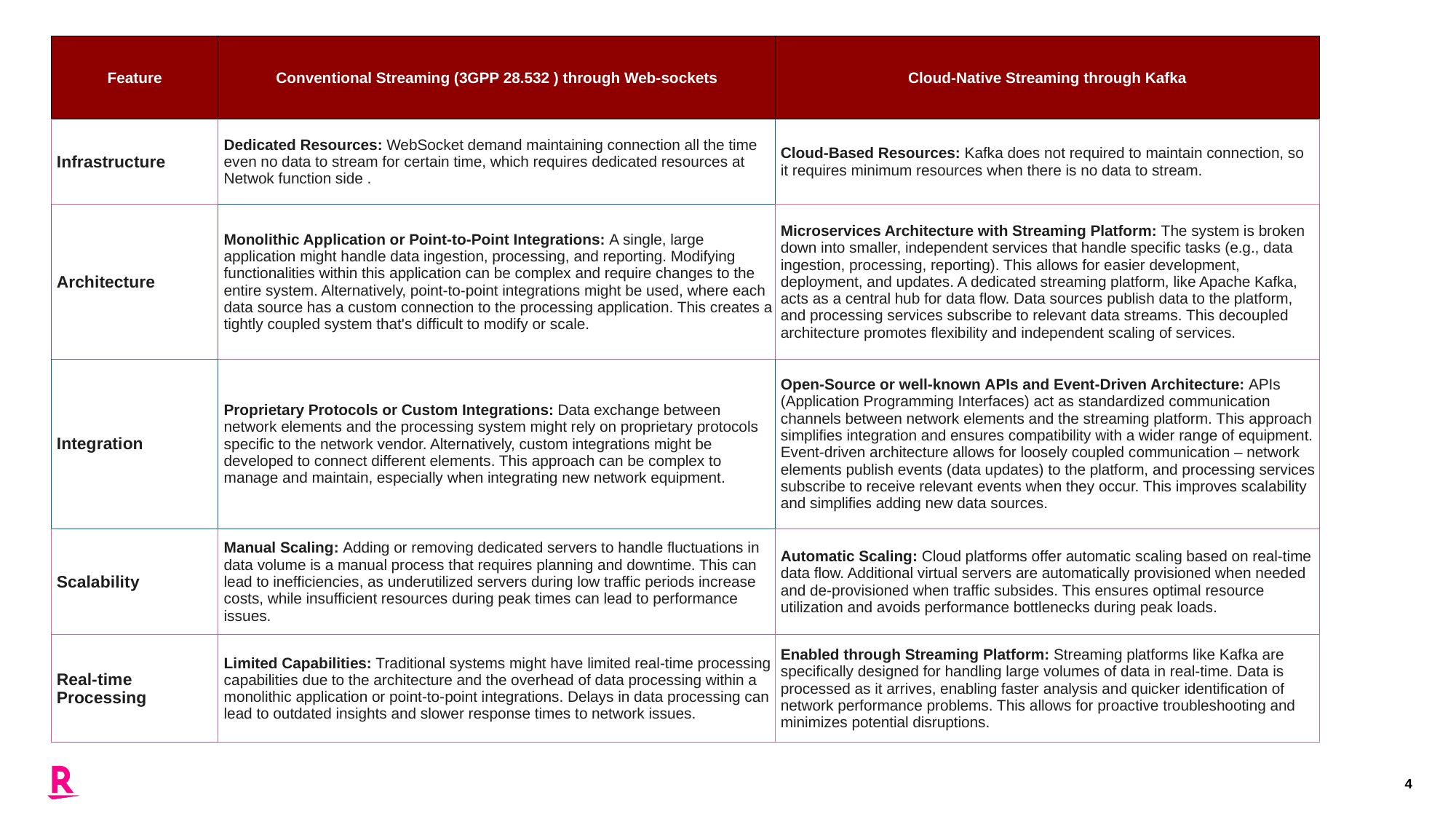

| Feature | Conventional Streaming (3GPP 28.532 ) through Web-sockets | Cloud-Native Streaming through Kafka |
| --- | --- | --- |
| Infrastructure | Dedicated Resources: WebSocket demand maintaining connection all the time even no data to stream for certain time, which requires dedicated resources at Netwok function side . | Cloud-Based Resources: Kafka does not required to maintain connection, so it requires minimum resources when there is no data to stream. |
| Architecture | Monolithic Application or Point-to-Point Integrations: A single, large application might handle data ingestion, processing, and reporting. Modifying functionalities within this application can be complex and require changes to the entire system. Alternatively, point-to-point integrations might be used, where each data source has a custom connection to the processing application. This creates a tightly coupled system that's difficult to modify or scale. | Microservices Architecture with Streaming Platform: The system is broken down into smaller, independent services that handle specific tasks (e.g., data ingestion, processing, reporting). This allows for easier development, deployment, and updates. A dedicated streaming platform, like Apache Kafka, acts as a central hub for data flow. Data sources publish data to the platform, and processing services subscribe to relevant data streams. This decoupled architecture promotes flexibility and independent scaling of services. |
| Integration | Proprietary Protocols or Custom Integrations: Data exchange between network elements and the processing system might rely on proprietary protocols specific to the network vendor. Alternatively, custom integrations might be developed to connect different elements. This approach can be complex to manage and maintain, especially when integrating new network equipment. | Open-Source or well-known APIs and Event-Driven Architecture: APIs (Application Programming Interfaces) act as standardized communication channels between network elements and the streaming platform. This approach simplifies integration and ensures compatibility with a wider range of equipment. Event-driven architecture allows for loosely coupled communication – network elements publish events (data updates) to the platform, and processing services subscribe to receive relevant events when they occur. This improves scalability and simplifies adding new data sources. |
| Scalability | Manual Scaling: Adding or removing dedicated servers to handle fluctuations in data volume is a manual process that requires planning and downtime. This can lead to inefficiencies, as underutilized servers during low traffic periods increase costs, while insufficient resources during peak times can lead to performance issues. | Automatic Scaling: Cloud platforms offer automatic scaling based on real-time data flow. Additional virtual servers are automatically provisioned when needed and de-provisioned when traffic subsides. This ensures optimal resource utilization and avoids performance bottlenecks during peak loads. |
| Real-time Processing | Limited Capabilities: Traditional systems might have limited real-time processing capabilities due to the architecture and the overhead of data processing within a monolithic application or point-to-point integrations. Delays in data processing can lead to outdated insights and slower response times to network issues. | Enabled through Streaming Platform: Streaming platforms like Kafka are specifically designed for handling large volumes of data in real-time. Data is processed as it arrives, enabling faster analysis and quicker identification of network performance problems. This allows for proactive troubleshooting and minimizes potential disruptions. |